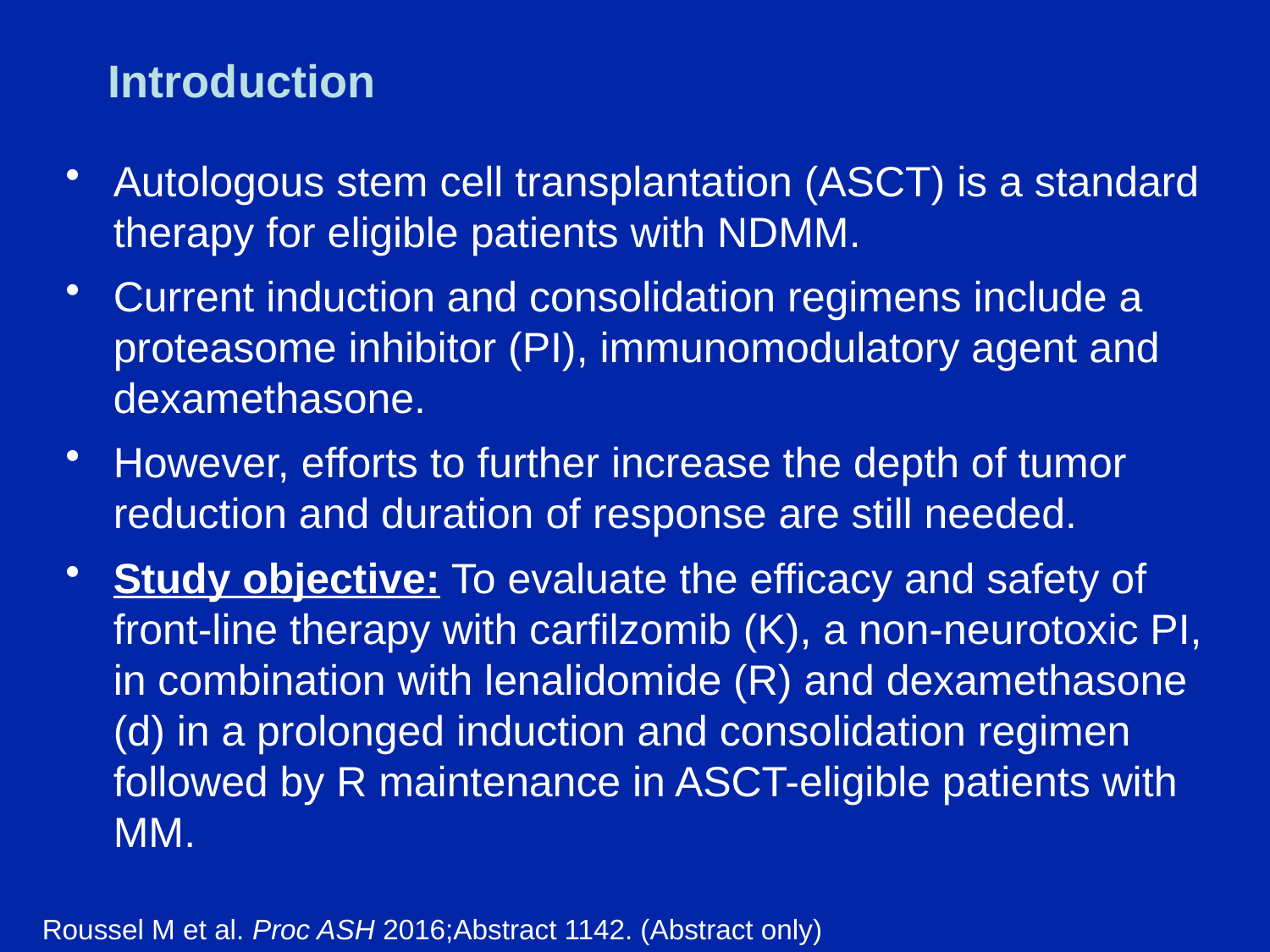

# Introduction
Autologous stem cell transplantation (ASCT) is a standard therapy for eligible patients with NDMM.
Current induction and consolidation regimens include a proteasome inhibitor (PI), immunomodulatory agent and dexamethasone.
However, efforts to further increase the depth of tumor reduction and duration of response are still needed.
Study objective: To evaluate the efficacy and safety of front-line therapy with carfilzomib (K), a non-neurotoxic PI, in combination with lenalidomide (R) and dexamethasone (d) in a prolonged induction and consolidation regimen followed by R maintenance in ASCT-eligible patients with MM.
Roussel M et al. Proc ASH 2016;Abstract 1142. (Abstract only)